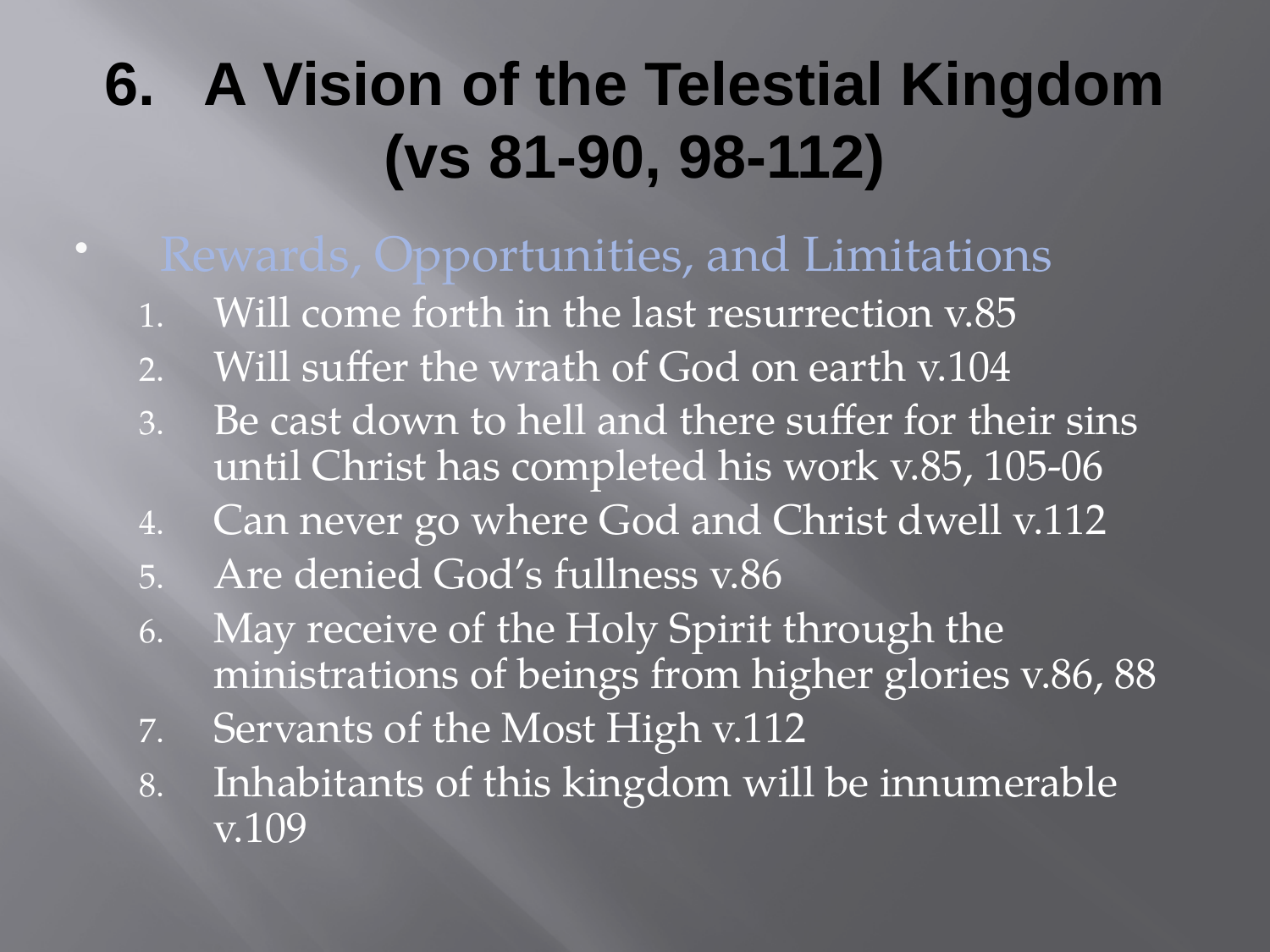

# 6.   A Vision of the Telestial Kingdom (vs 81-90, 98-112)
Rewards, Opportunities, and Limitations
Will come forth in the last resurrection v.85
Will suffer the wrath of God on earth v.104
Be cast down to hell and there suffer for their sins until Christ has completed his work v.85, 105-06
Can never go where God and Christ dwell v.112
Are denied God’s fullness v.86
May receive of the Holy Spirit through the ministrations of beings from higher glories v.86, 88
Servants of the Most High v.112
Inhabitants of this kingdom will be innumerable v.109